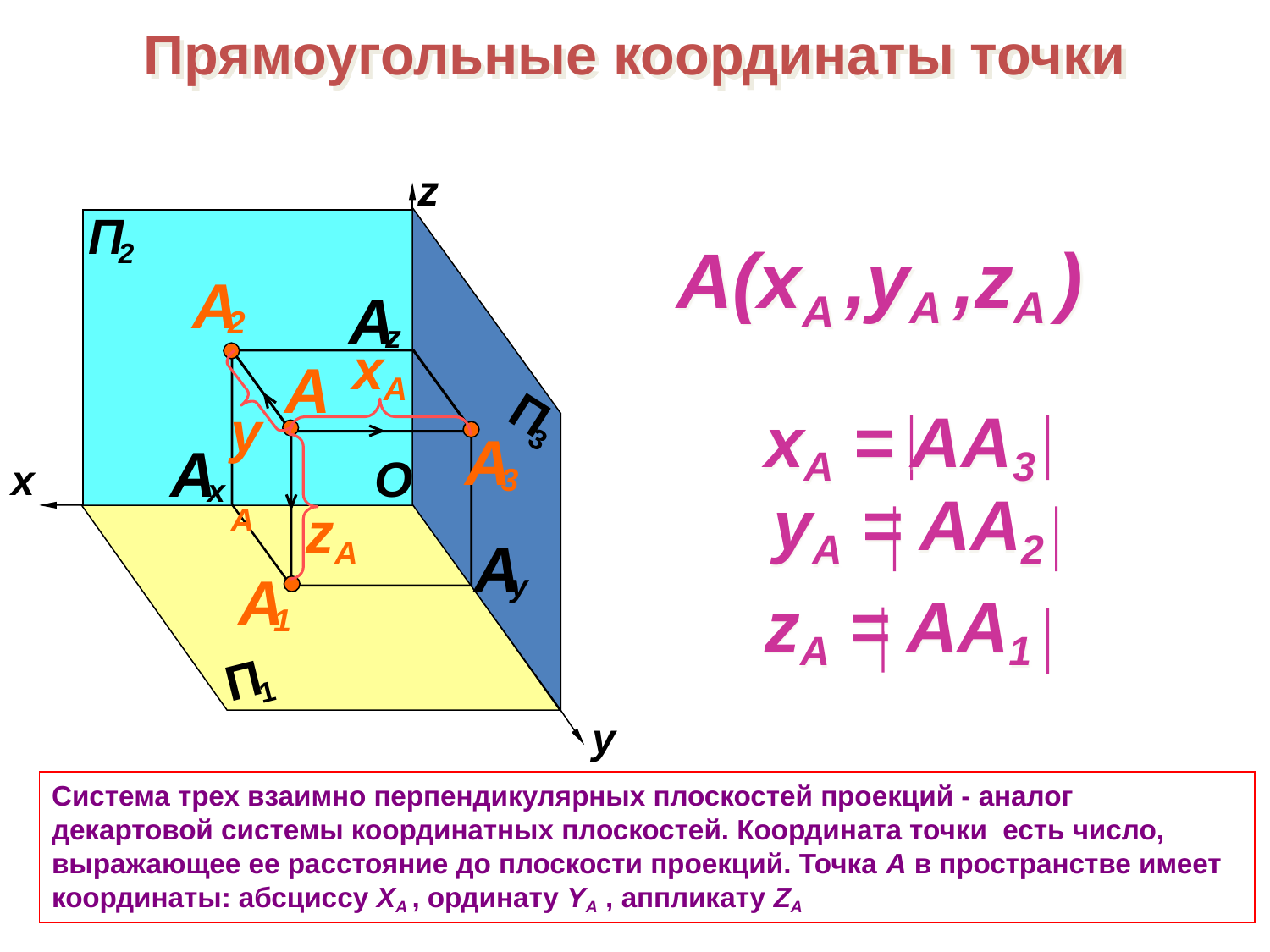

Прямоугольные координаты точки
z

П
2

П
3

П
1
А
2
А
z

A

А
3

А
x

O

А
y
А
1

y

x
A(xA ,yA ,zA )

xA

yA
xA = AA3

zA
yA = AA2

zA = AA1

Система трех взаимно перпендикулярных плоскостей проекций - аналог декартовой системы координатных плоскостей. Координата точки  есть число, выражающее ее расстояние до плоскости проекций. Точка А в пространстве имеет координаты: абсциссу XA , ординату YA , аппликату ZA